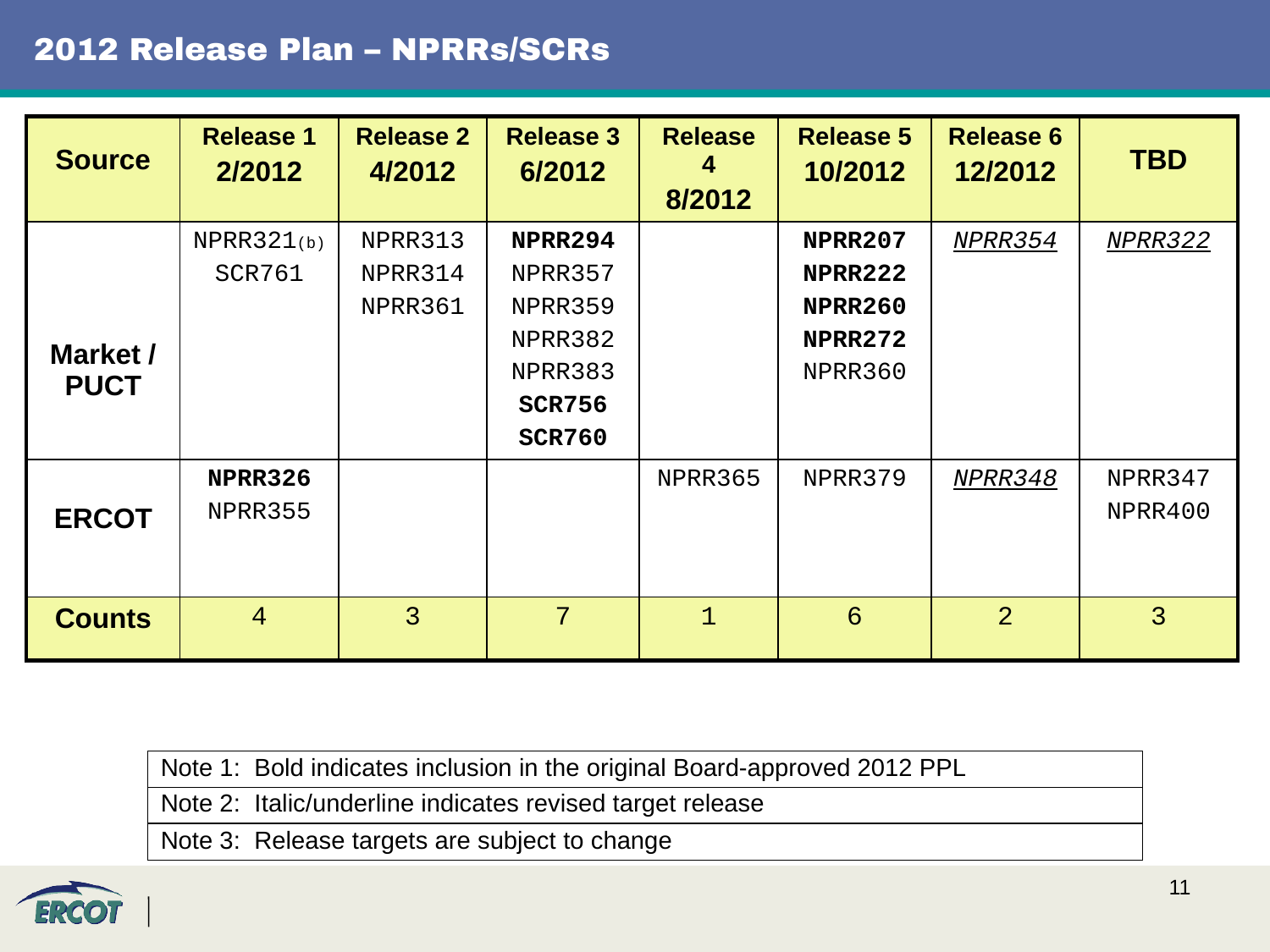

# 2012 Release Plan – NPRRs/SCRs
| Source | Release 1 2/2012 | Release 2 4/2012 | Release 3 6/2012 | Release 4 8/2012 | Release 5 10/2012 | Release 6 12/2012 | TBD |
| --- | --- | --- | --- | --- | --- | --- | --- |
| Market / PUCT | NPRR321(b) SCR761 | NPRR313 NPRR314 NPRR361 | NPRR294 NPRR357 NPRR359 NPRR382 NPRR383 SCR756 SCR760 |  | NPRR207 NPRR222 NPRR260 NPRR272 NPRR360 | NPRR354 | NPRR322 |
| ERCOT | NPRR326 NPRR355 |  |  | NPRR365 | NPRR379 | NPRR348 | NPRR347 NPRR400 |
| Counts | 4 | 3 | 7 | 1 | 6 | 2 | 3 |
Note 1:  Bold indicates inclusion in the original Board-approved 2012 PPL
Note 2:  Italic/underline indicates revised target release
Note 3:  Release targets are subject to change